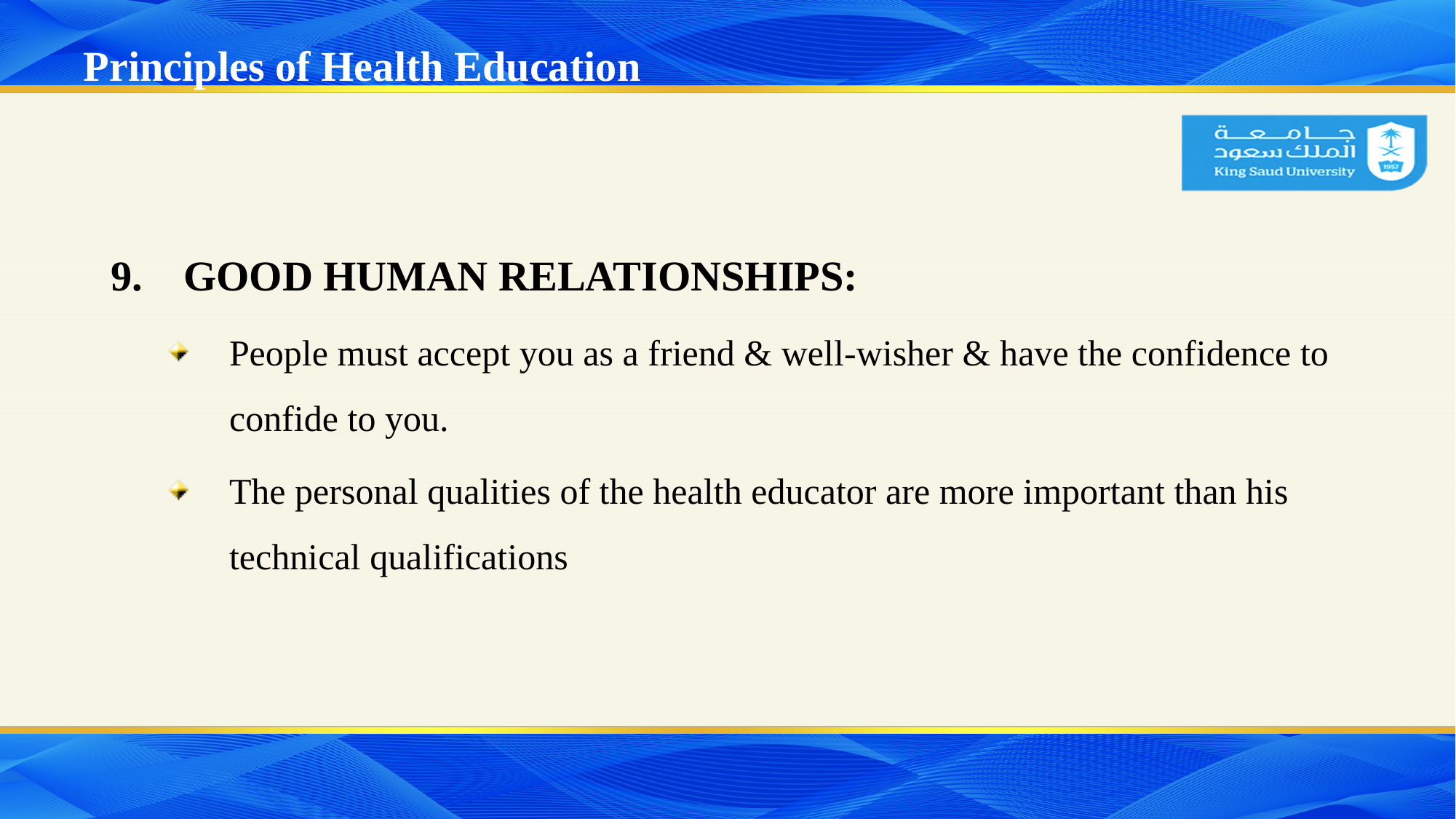

# Principles of Health Education
GOOD HUMAN RELATIONSHIPS:
People must accept you as a friend & well-wisher & have the confidence to confide to you.
The personal qualities of the health educator are more important than his technical qualifications